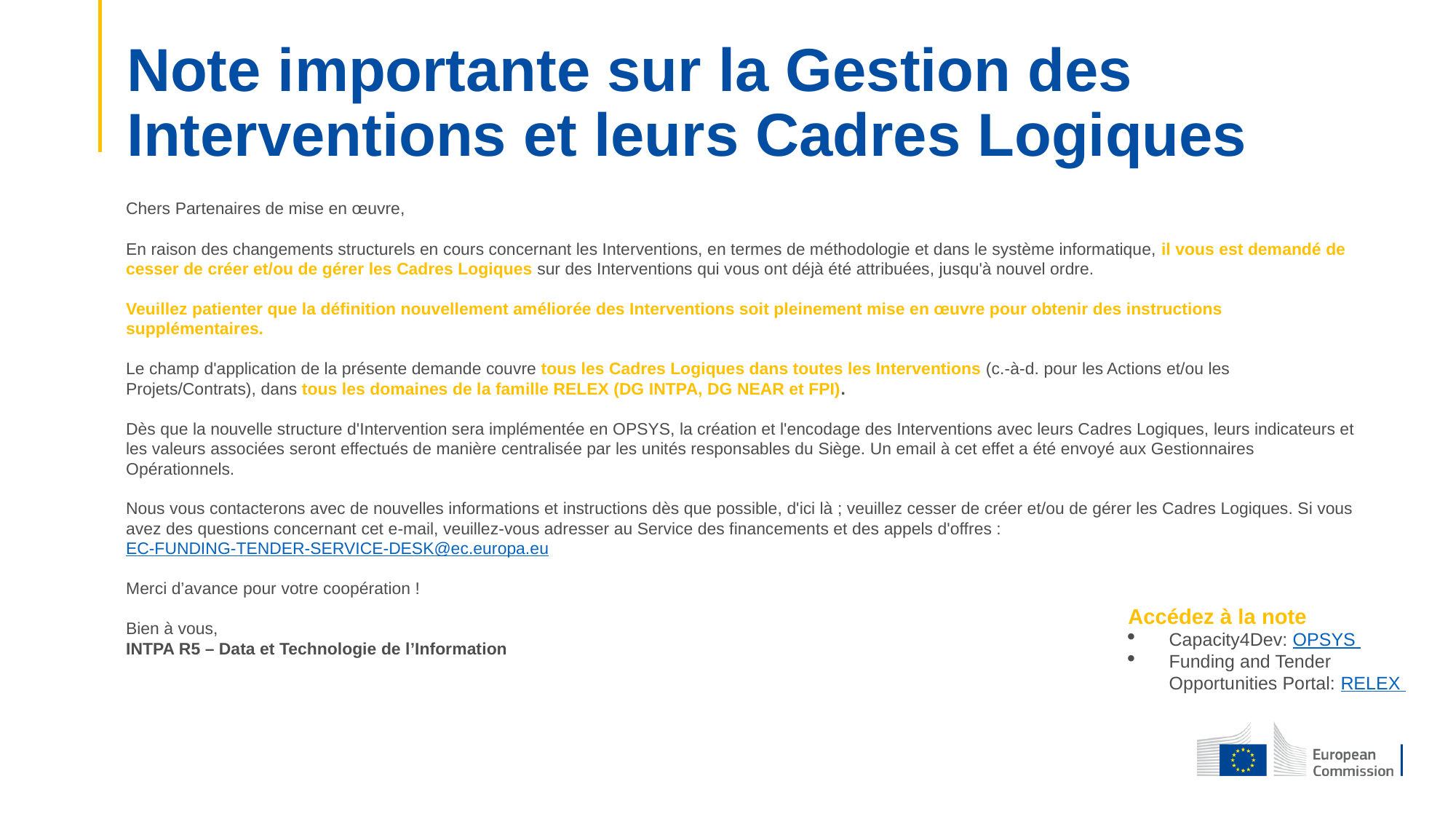

# Note importante sur la Gestion des Interventions et leurs Cadres Logiques
Chers Partenaires de mise en œuvre,
En raison des changements structurels en cours concernant les Interventions, en termes de méthodologie et dans le système informatique, il vous est demandé de cesser de créer et/ou de gérer les Cadres Logiques sur des Interventions qui vous ont déjà été attribuées, jusqu'à nouvel ordre.
Veuillez patienter que la définition nouvellement améliorée des Interventions soit pleinement mise en œuvre pour obtenir des instructions supplémentaires. 
Le champ d'application de la présente demande couvre tous les Cadres Logiques dans toutes les Interventions (c.-à-d. pour les Actions et/ou les Projets/Contrats), dans tous les domaines de la famille RELEX (DG INTPA, DG NEAR et FPI).
Dès que la nouvelle structure d'Intervention sera implémentée en OPSYS, la création et l'encodage des Interventions avec leurs Cadres Logiques, leurs indicateurs et les valeurs associées seront effectués de manière centralisée par les unités responsables du Siège. Un email à cet effet a été envoyé aux Gestionnaires Opérationnels.
Nous vous contacterons avec de nouvelles informations et instructions dès que possible, d'ici là ; veuillez cesser de créer et/ou de gérer les Cadres Logiques. Si vous avez des questions concernant cet e-mail, veuillez-vous adresser au Service des financements et des appels d'offres : EC-FUNDING-TENDER-SERVICE-DESK@ec.europa.eu
Merci d’avance pour votre coopération !
Bien à vous,
INTPA R5 – Data et Technologie de l’Information
Accédez à la note
Capacity4Dev: OPSYS
Funding and Tender Opportunities Portal: RELEX